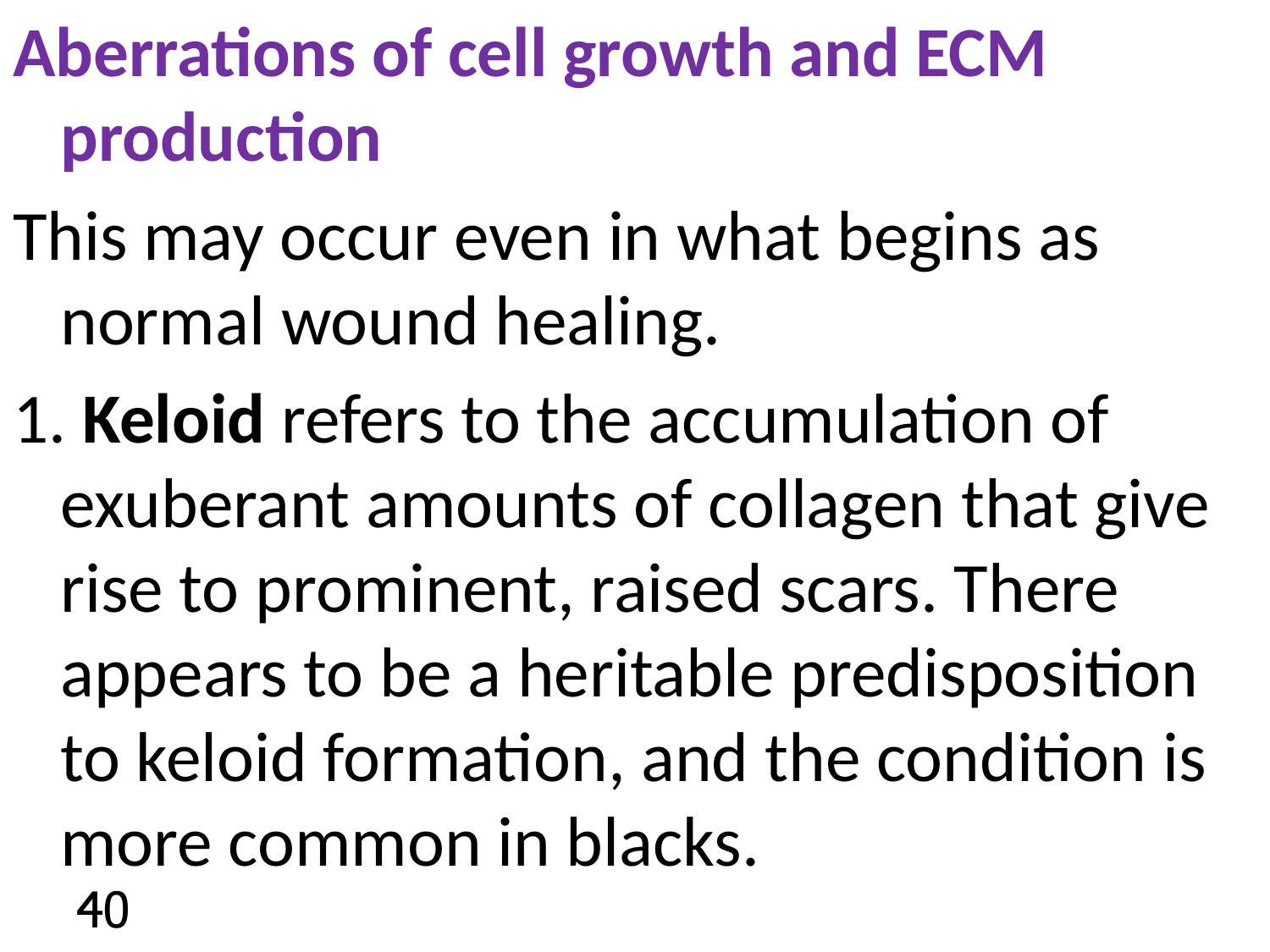

Aberrations of cell growth and ECM production
This may occur even in what begins as normal wound healing.
1. Keloid refers to the accumulation of exuberant amounts of collagen that give rise to prominent, raised scars. There appears to be a heritable predisposition to keloid formation, and the condition is more common in blacks.

40